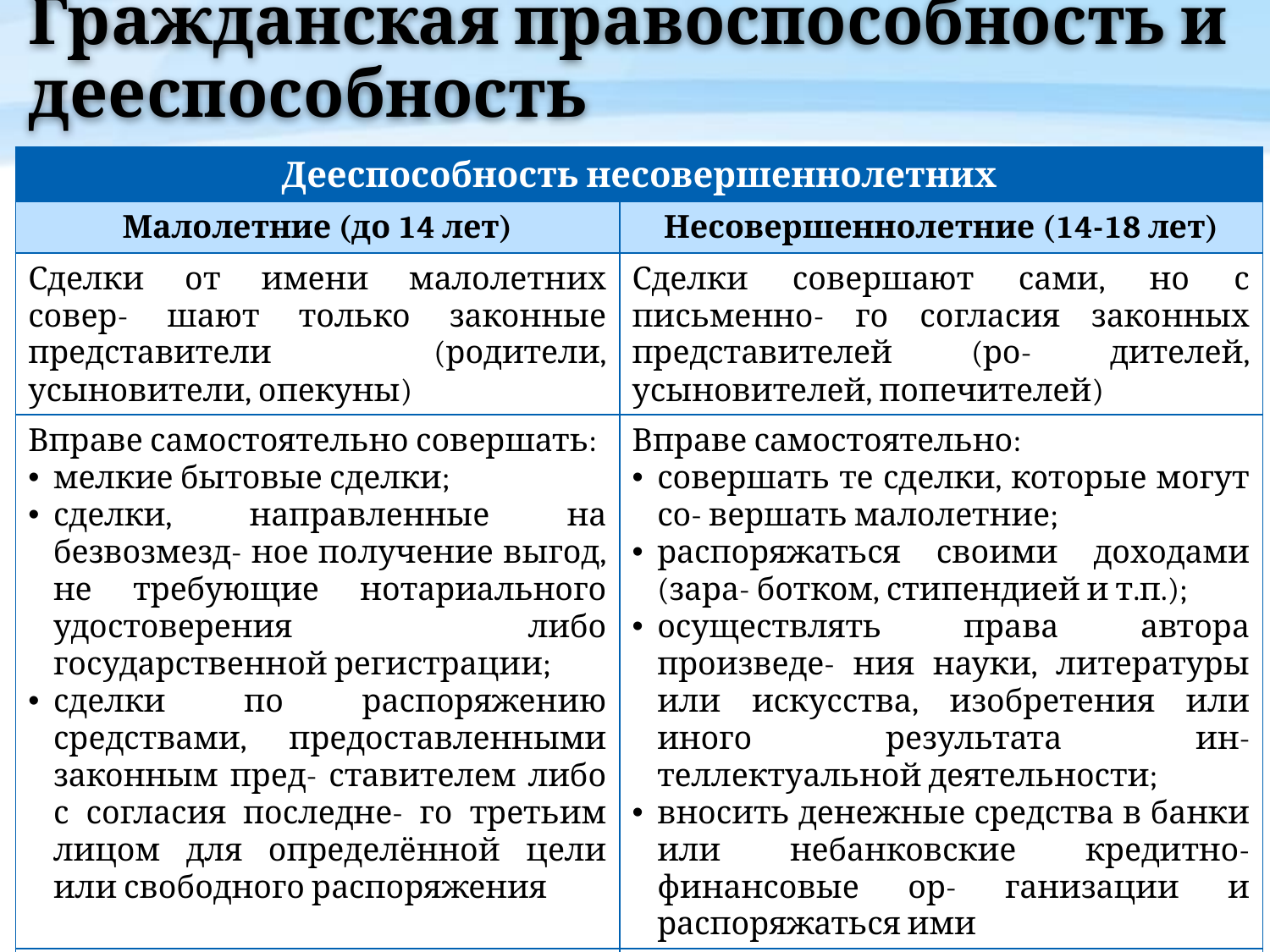

# Гражданская правоспособность и дееспособность
| Дееспособность несовершеннолетних |  |
| --- | --- |
| Малолетние (до 14 лет) | Несовершеннолетние (14-18 лет) |
| Сделки от имени малолетних совер- шают только законные представители (родители, усыновители, опекуны) | Сделки совершают сами, но с письменно- го согласия законных представителей (ро- дителей, усыновителей, попечителей) |
| Вправе самостоятельно совершать: мелкие бытовые сделки; сделки, направленные на безвозмезд- ное получение выгод, не требующие нотариального удостоверения либо государственной регистрации; сделки по распоряжению средствами, предоставленными законным пред- ставителем либо с согласия последне- го третьим лицом для определённой цели или свободного распоряжения | Вправе самостоятельно: совершать те сделки, которые могут со- вершать малолетние; распоряжаться своими доходами (зара- ботком, стипендией и т.п.); осуществлять права автора произведе- ния науки, литературы или искусства, изобретения или иного результата ин- теллектуальной деятельности; вносить денежные средства в банки или небанковские кредитно-финансовые ор- ганизации и распоряжаться ими |
| Имущественную ответственность не- сут законные представители | Имущественную ответственность несёт сам несовершеннолетний |